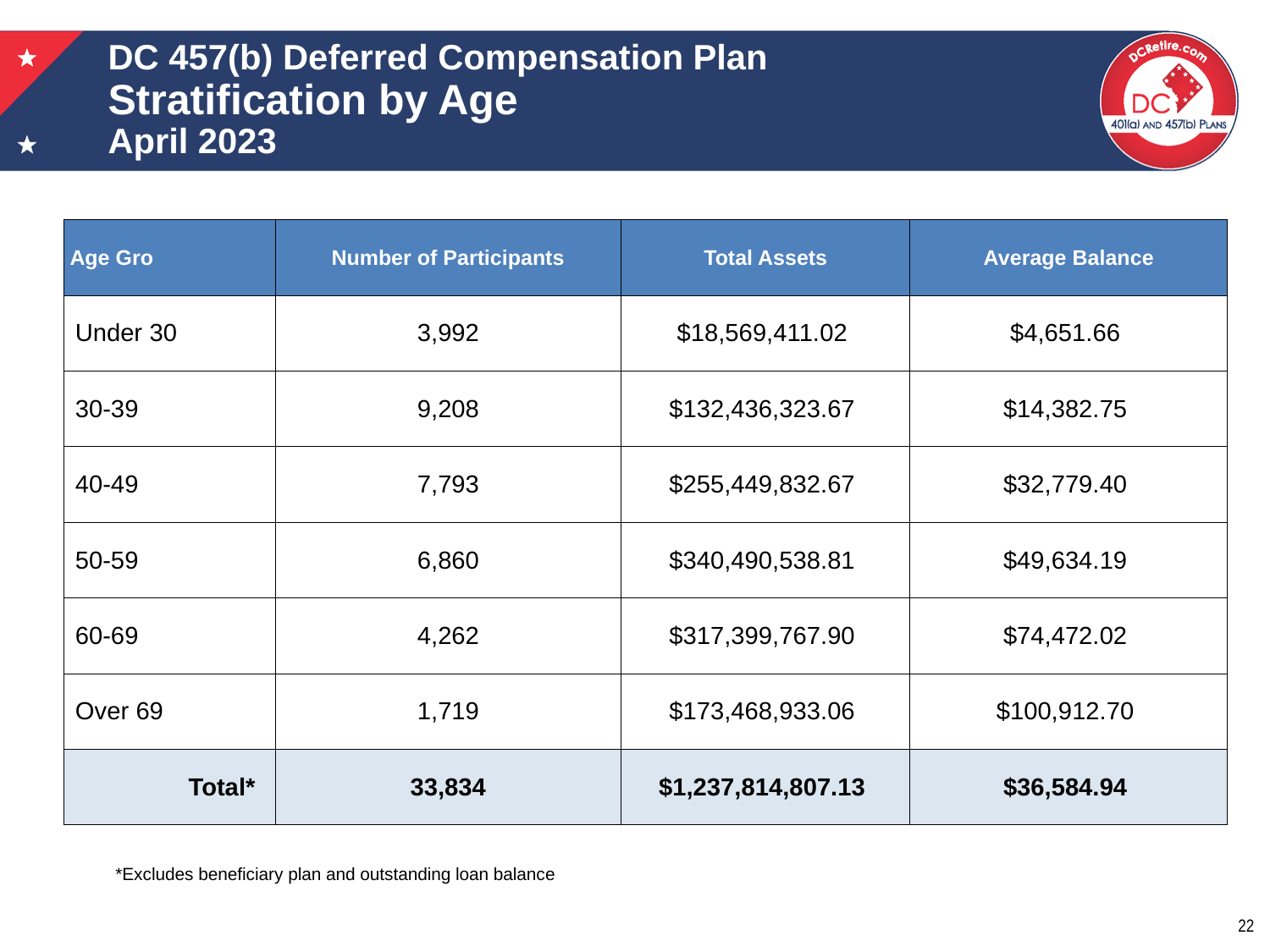

# DC 457(b) Deferred Compensation Plan Stratification by Age April 2023
| Age Gro | Number of Participants | Total Assets | Average Balance |
| --- | --- | --- | --- |
| Under 30 | 3,992 | $18,569,411.02 | $4,651.66 |
| 30-39 | 9,208 | $132,436,323.67 | $14,382.75 |
| 40-49 | 7,793 | $255,449,832.67 | $32,779.40 |
| 50-59 | 6,860 | $340,490,538.81 | $49,634.19 |
| 60-69 | 4,262 | $317,399,767.90 | $74,472.02 |
| Over 69 | 1,719 | $173,468,933.06 | $100,912.70 |
| Total\* | 33,834 | $1,237,814,807.13 | $36,584.94 |
*Excludes beneficiary plan and outstanding loan balance